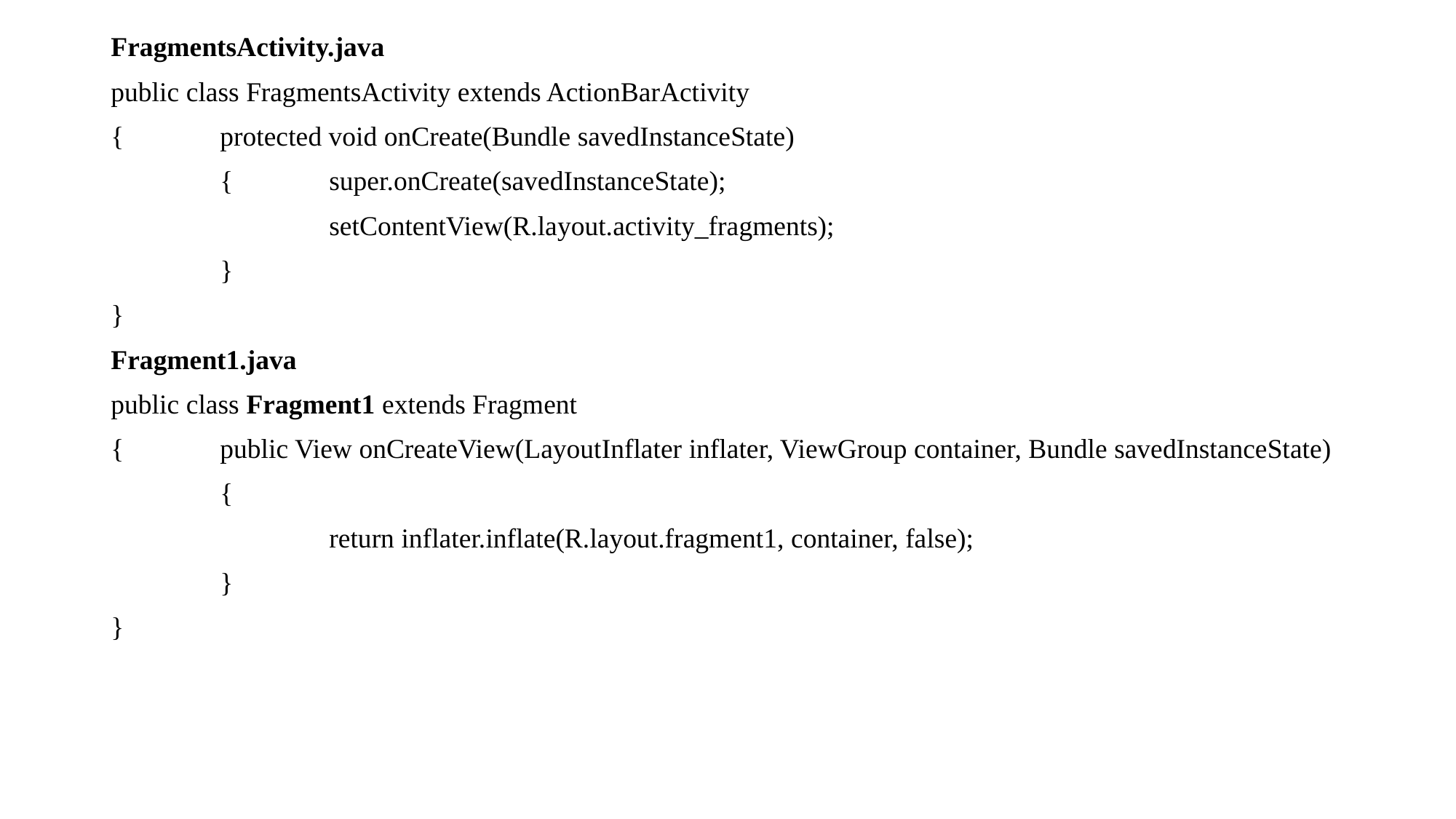

FragmentsActivity.java
public class FragmentsActivity extends ActionBarActivity
{	protected void onCreate(Bundle savedInstanceState)
	{	super.onCreate(savedInstanceState);
		setContentView(R.layout.activity_fragments);
	}
}
Fragment1.java
public class Fragment1 extends Fragment
{	public View onCreateView(LayoutInflater inflater, ViewGroup container, Bundle savedInstanceState)
	{
		return inflater.inflate(R.layout.fragment1, container, false);
	}
}